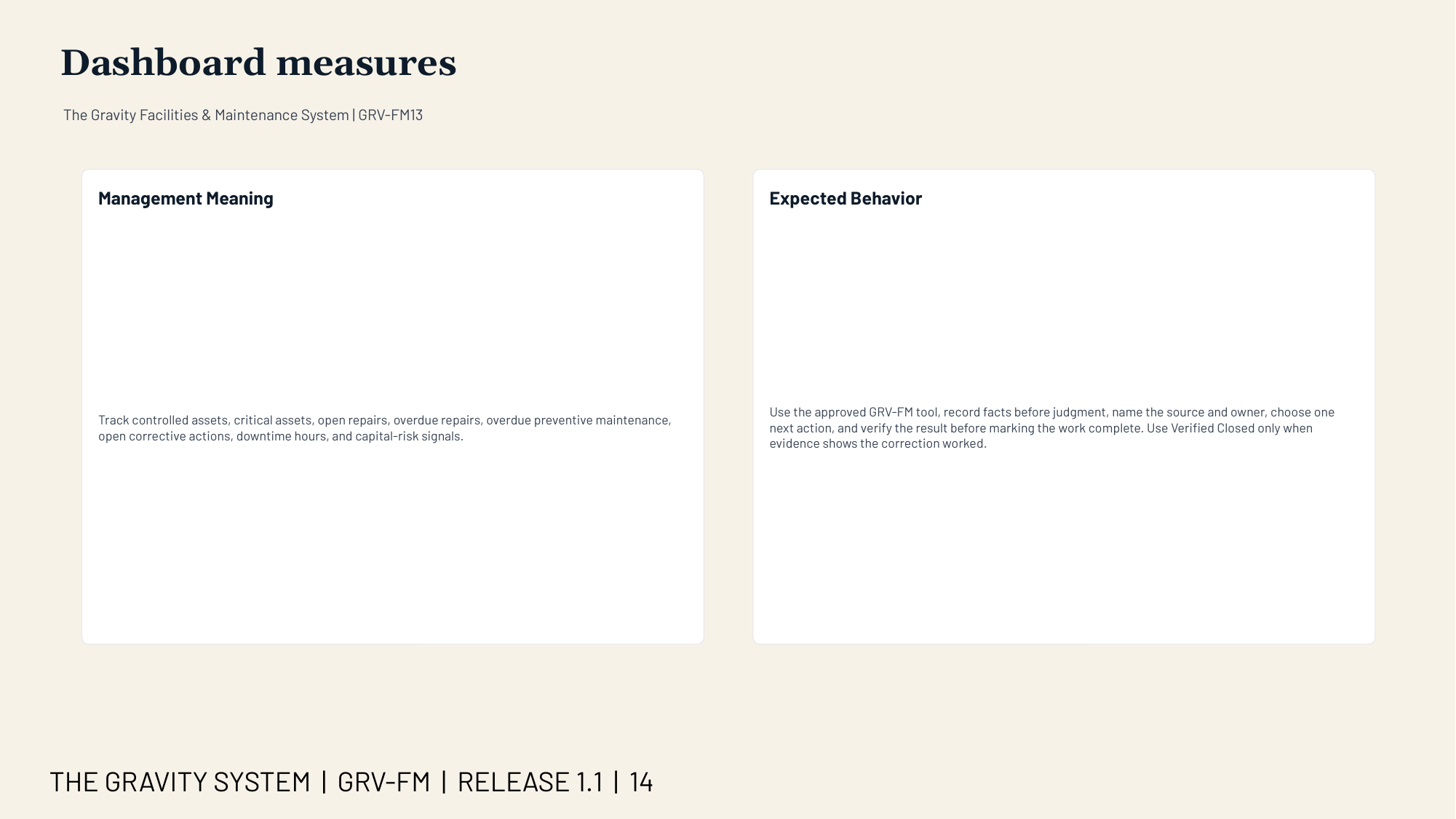

Dashboard measures
The Gravity Facilities & Maintenance System | GRV-FM13

Management Meaning
Expected Behavior
Track controlled assets, critical assets, open repairs, overdue repairs, overdue preventive maintenance, open corrective actions, downtime hours, and capital-risk signals.
Use the approved GRV-FM tool, record facts before judgment, name the source and owner, choose one next action, and verify the result before marking the work complete. Use Verified Closed only when evidence shows the correction worked.
THE GRAVITY SYSTEM  |  GRV-FM  |  RELEASE 1.1  |  14